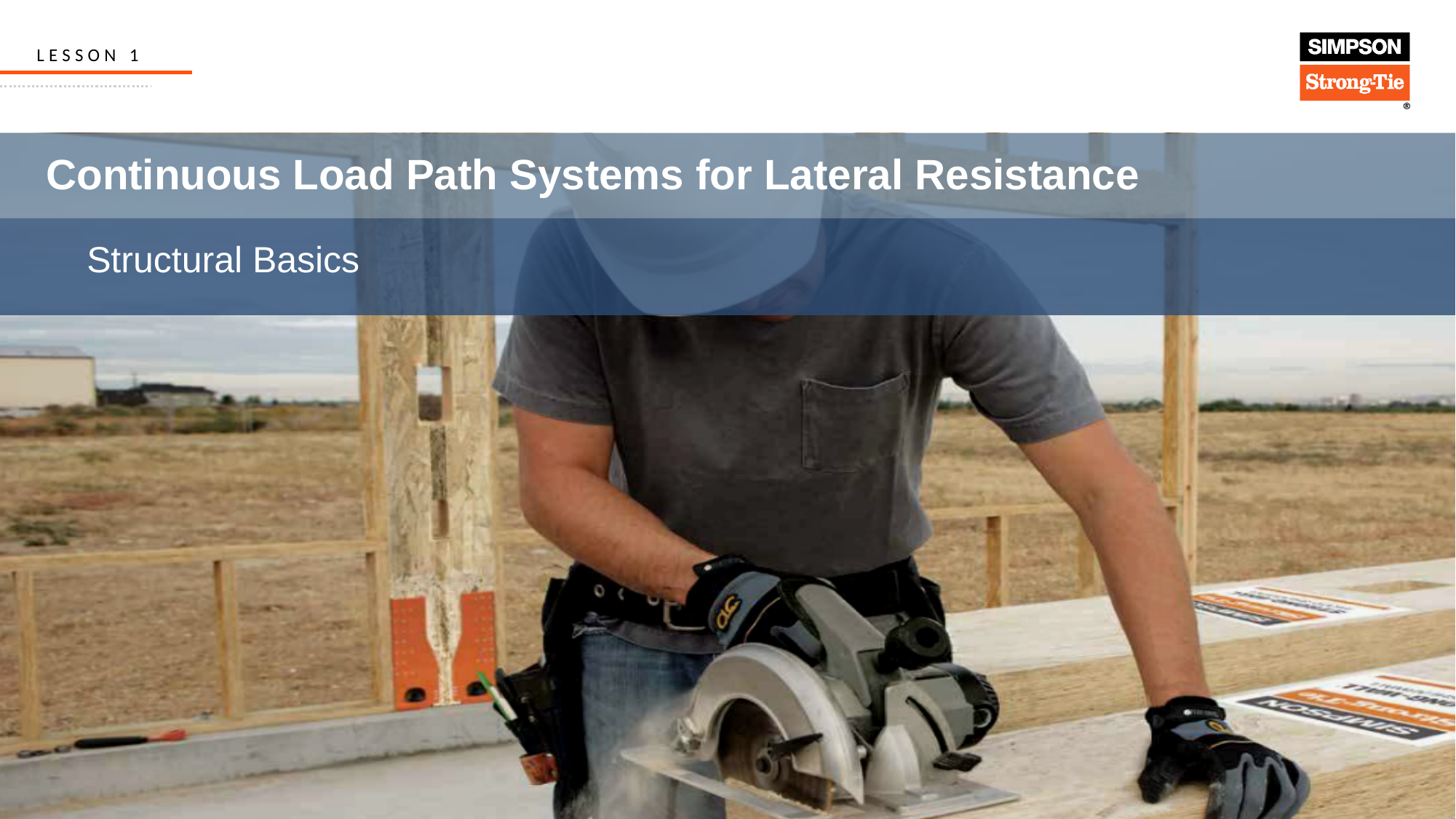

LESSON 1
   Continuous Load Path Systems for Lateral Resistance

Structural Basics